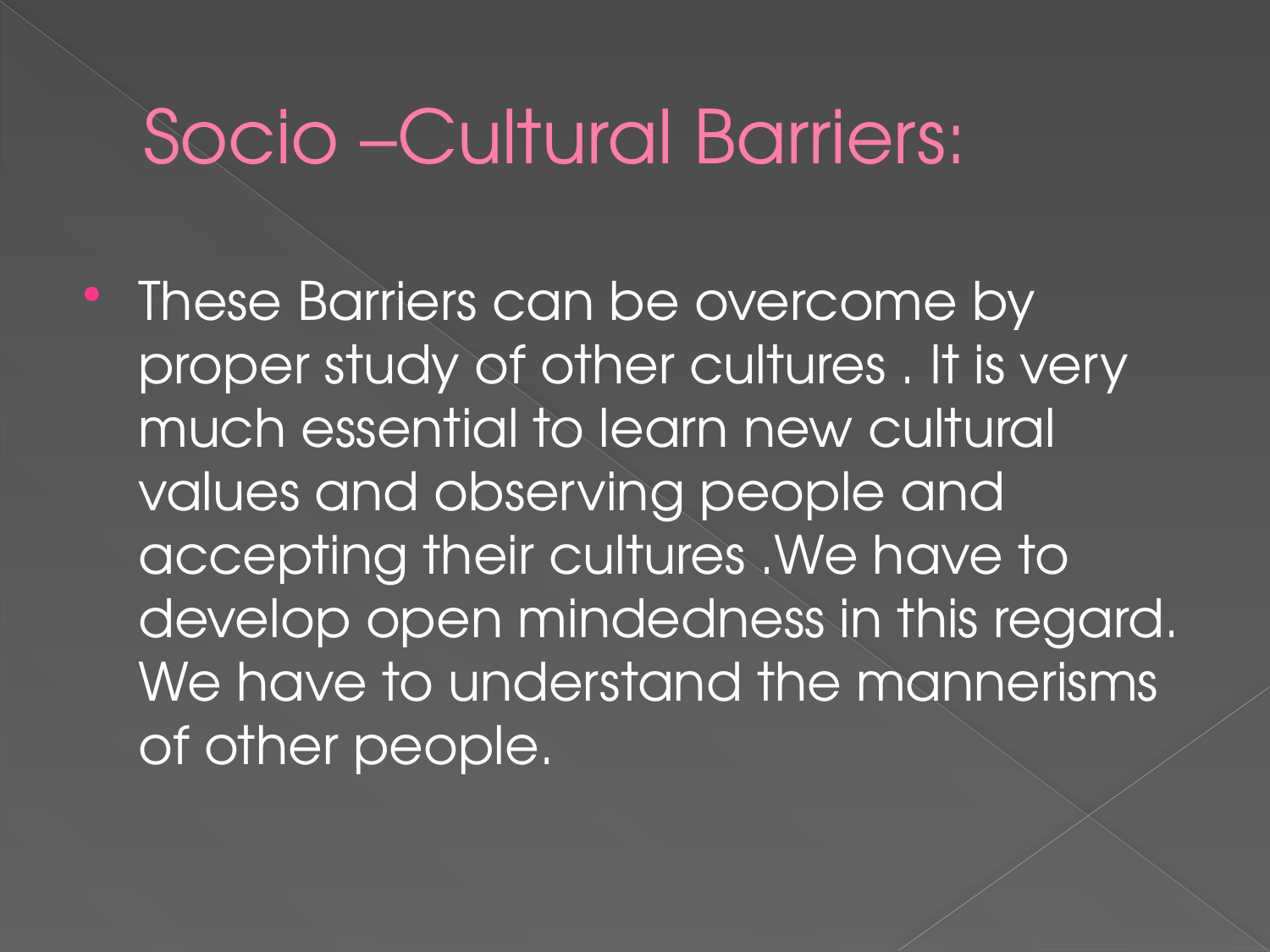

# Socio –Cultural Barriers:
These Barriers can be overcome by proper study of other cultures . It is very much essential to learn new cultural values and observing people and accepting their cultures .We have to develop open mindedness in this regard. We have to understand the mannerisms of other people.